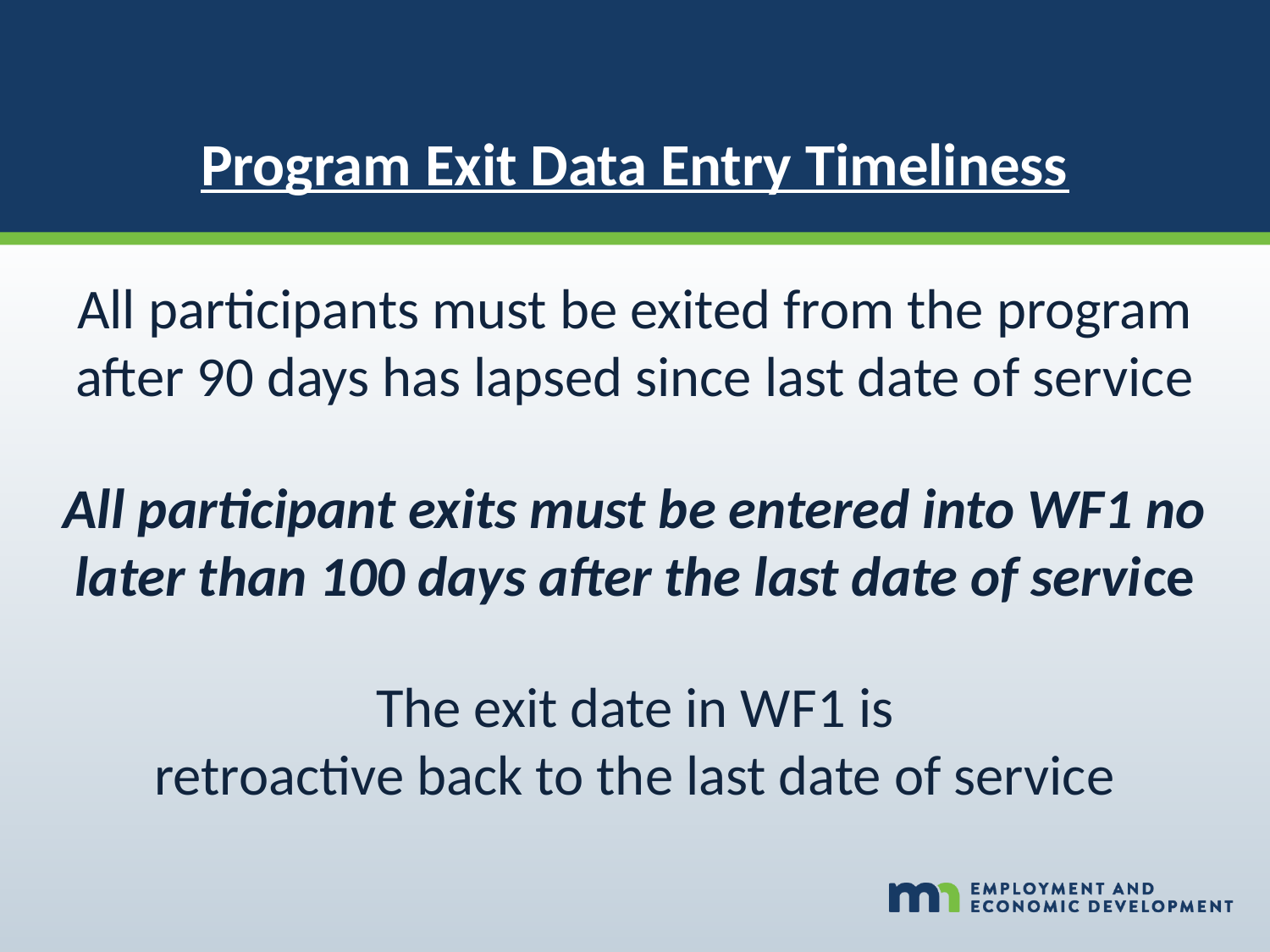

Program Exit Data Entry Timeliness
All participants must be exited from the program after 90 days has lapsed since last date of service
All participant exits must be entered into WF1 no later than 100 days after the last date of service
The exit date in WF1 is
retroactive back to the last date of service